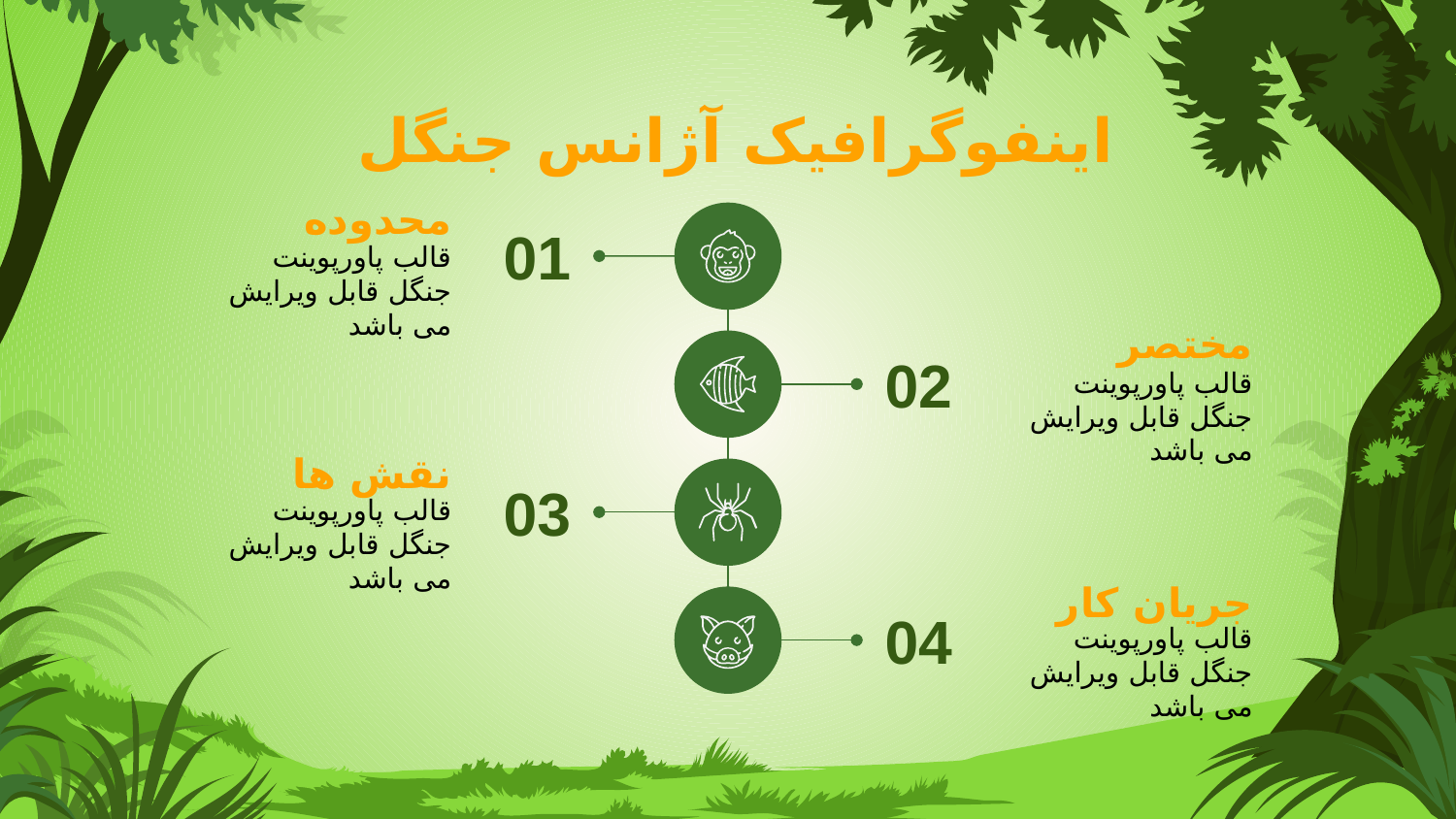

# اینفوگرافیک آژانس جنگل
محدوده
01
قالب پاورپوینت جنگل قابل ویرایش می باشد

مختصر
02
قالب پاورپوینت جنگل قابل ویرایش می باشد

نقش ها
03
قالب پاورپوینت جنگل قابل ویرایش می باشد

جریان کار
04
قالب پاورپوینت جنگل قابل ویرایش می باشد